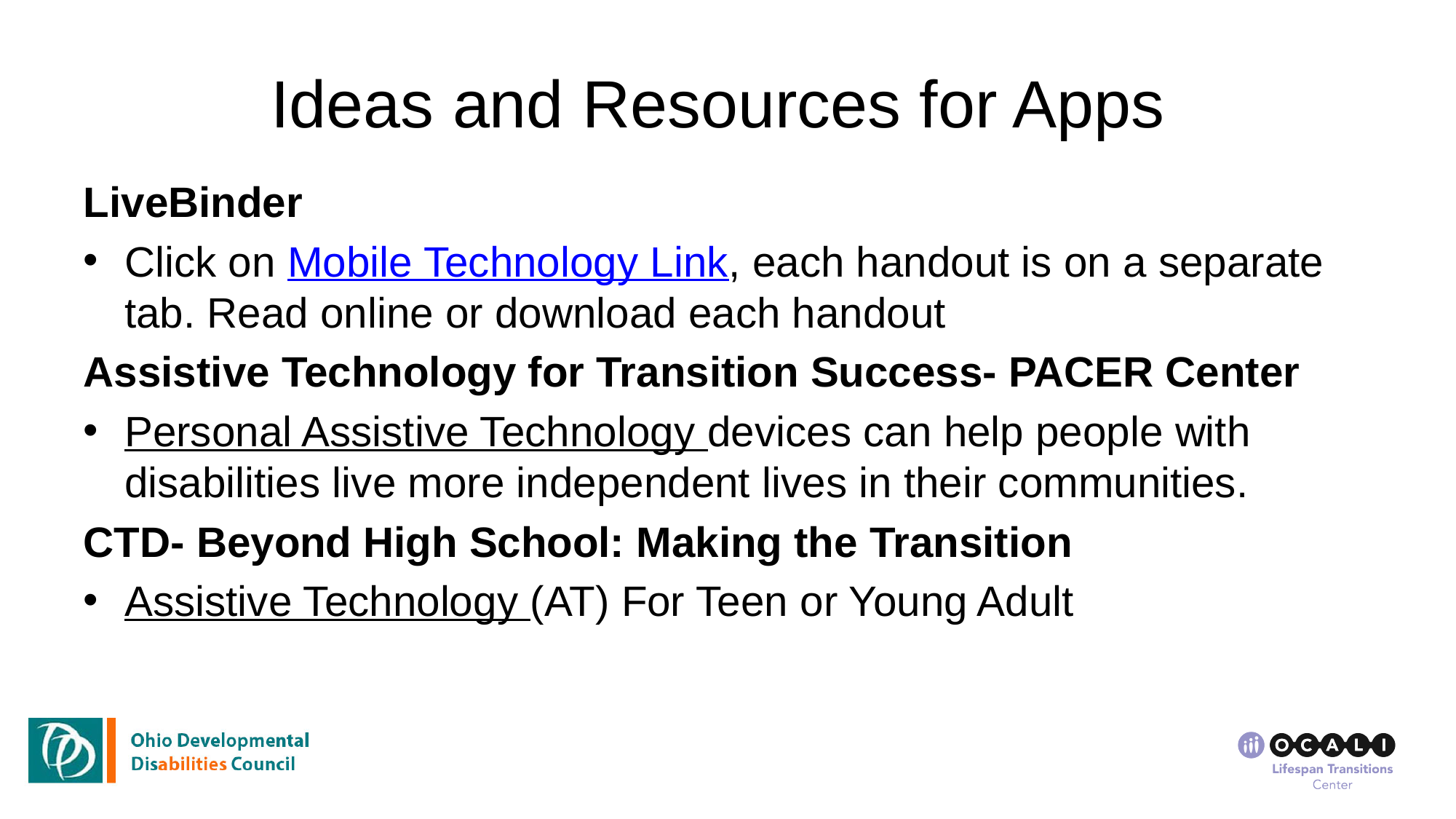

# Ideas and Resources for Apps
LiveBinder
Click on Mobile Technology Link, each handout is on a separate tab. Read online or download each handout
Assistive Technology for Transition Success- PACER Center
Personal Assistive Technology devices can help people with disabilities live more independent lives in their communities.
CTD- Beyond High School: Making the Transition
Assistive Technology (AT) For Teen or Young Adult